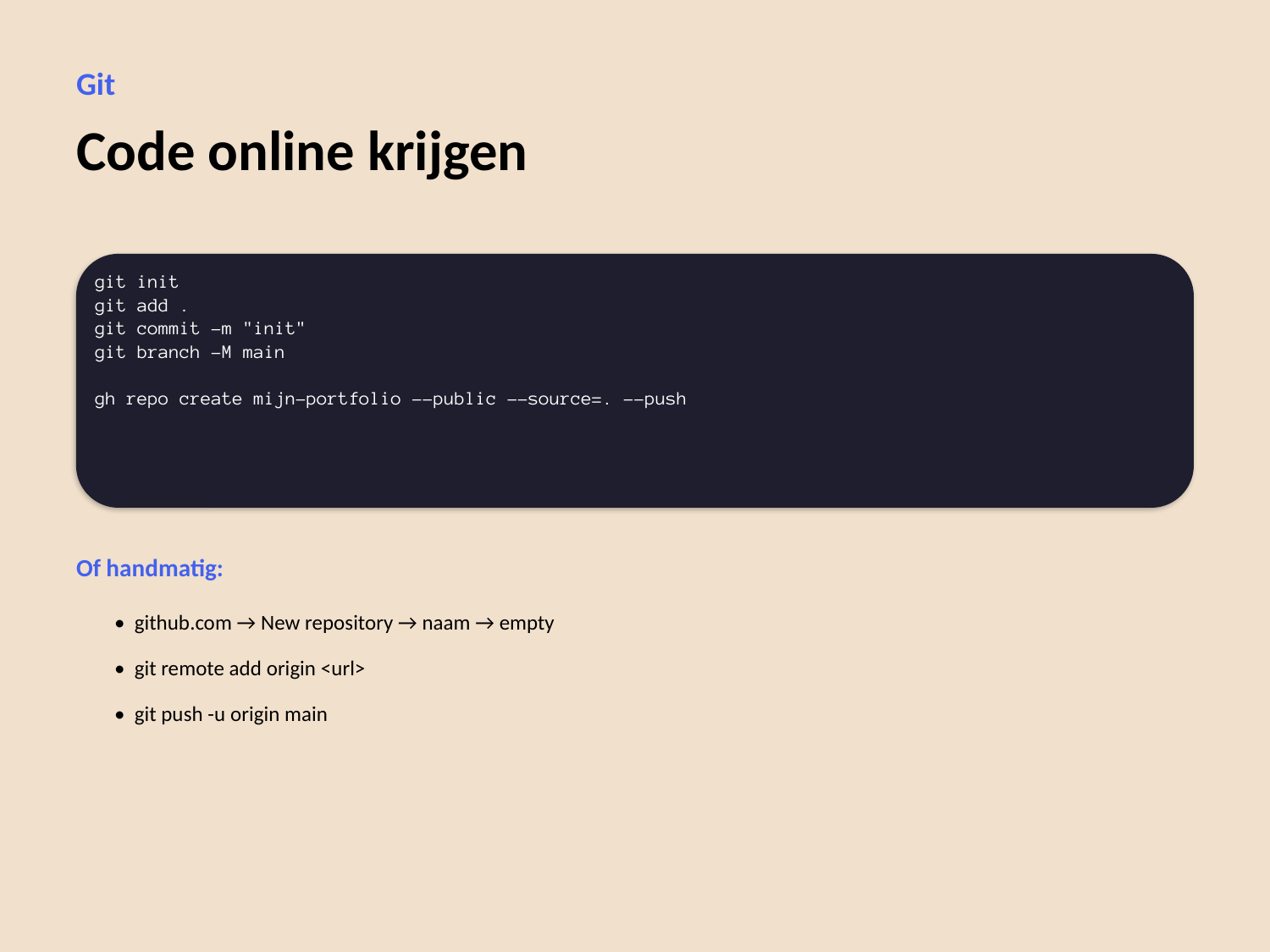

Git
Code online krijgen

git init
git add .
git commit -m "init"
git branch -M main

gh repo create mijn-portfolio --public --source=. --push
Of handmatig:
•  github.com → New repository → naam → empty
•  git remote add origin <url>
•  git push -u origin main